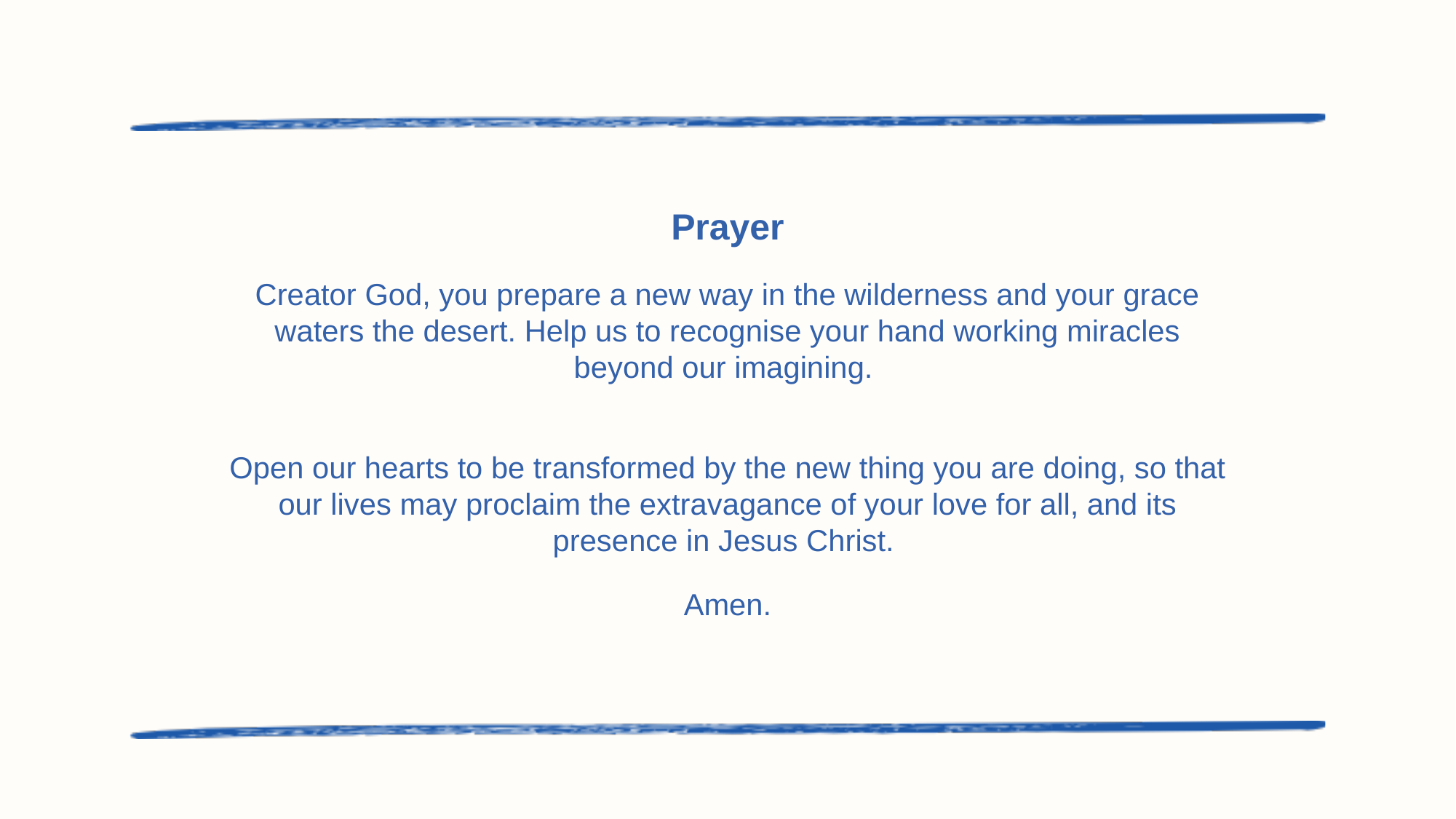

Prayer
Creator God, you prepare a new way in the wilderness and your grace waters the desert. Help us to recognise your hand working miracles beyond our imagining.
Open our hearts to be transformed by the new thing you are doing, so that our lives may proclaim the extravagance of your love for all, and its presence in Jesus Christ.
Amen.